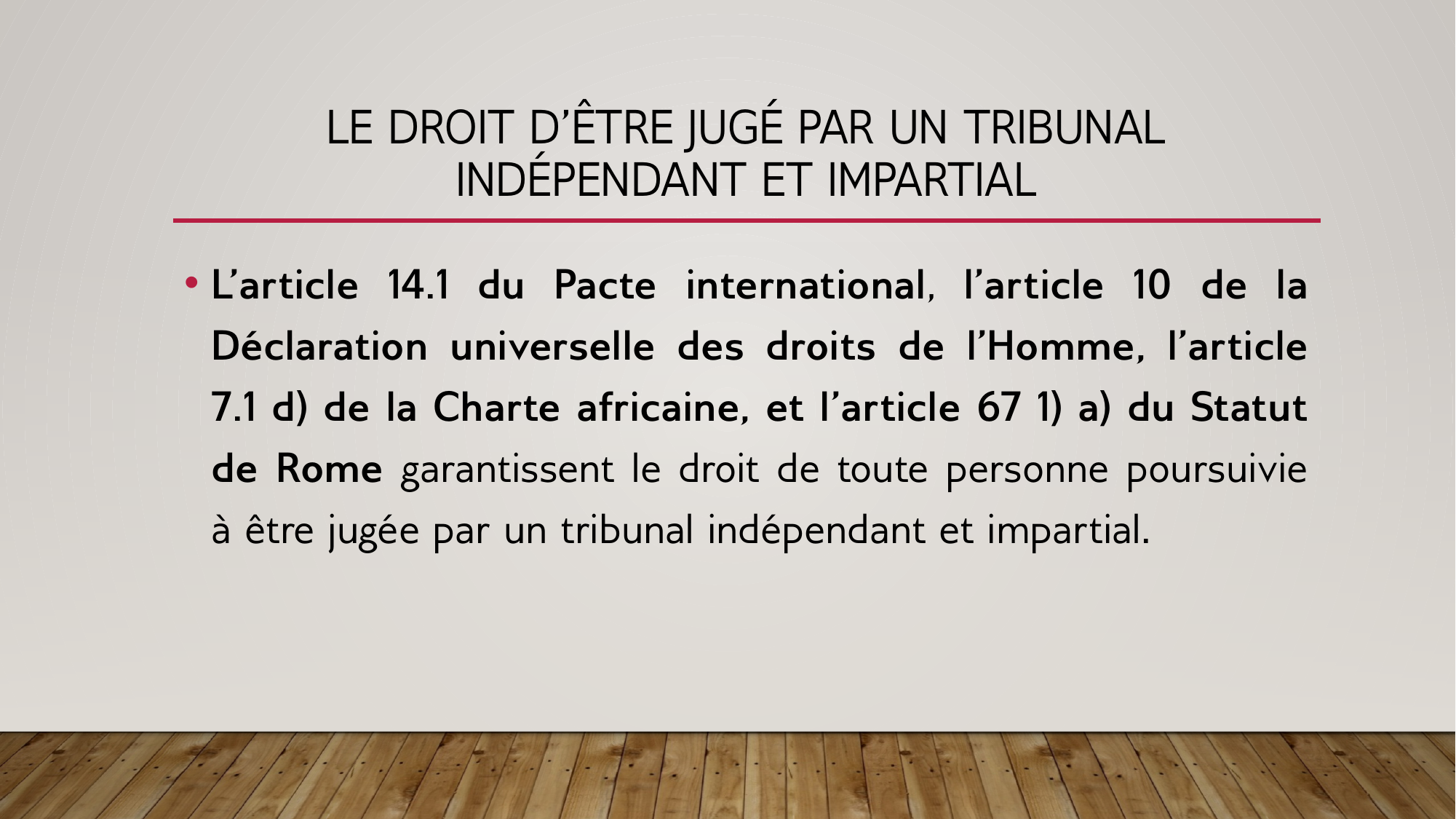

# LE DROIT D’ÊTRE JUGÉ PAR UN TRIBUNAL INDÉPENDANT ET IMPARTIAL
L’article 14.1 du Pacte international, l’article 10 de la Déclaration universelle des droits de l’Homme, l’article 7.1 d) de la Charte africaine, et l’article 67 1) a) du Statut de Rome garantissent le droit de toute personne poursuivie à être jugée par un tribunal indépendant et impartial.